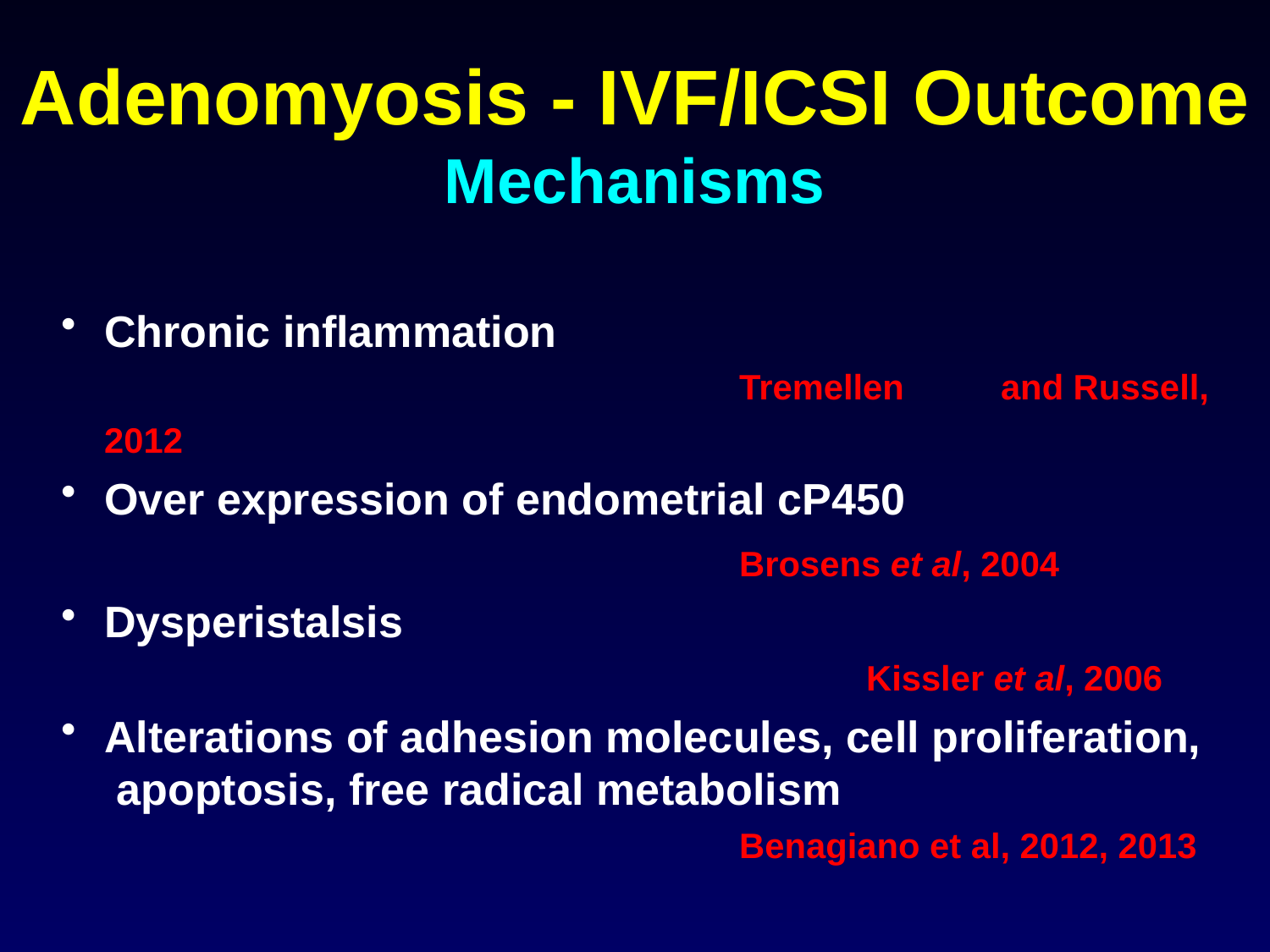

# Adenomyosis - IVF/ICSI Outcome Mechanisms
Chronic inflammation										Tremellen and Russell, 2012
Over expression of endometrial cP450
						Brosens et al, 2004
Dysperistalsis												Kissler et al, 2006
Alterations of adhesion molecules, cell proliferation, apoptosis, free radical metabolism 								Benagiano et al, 2012, 2013